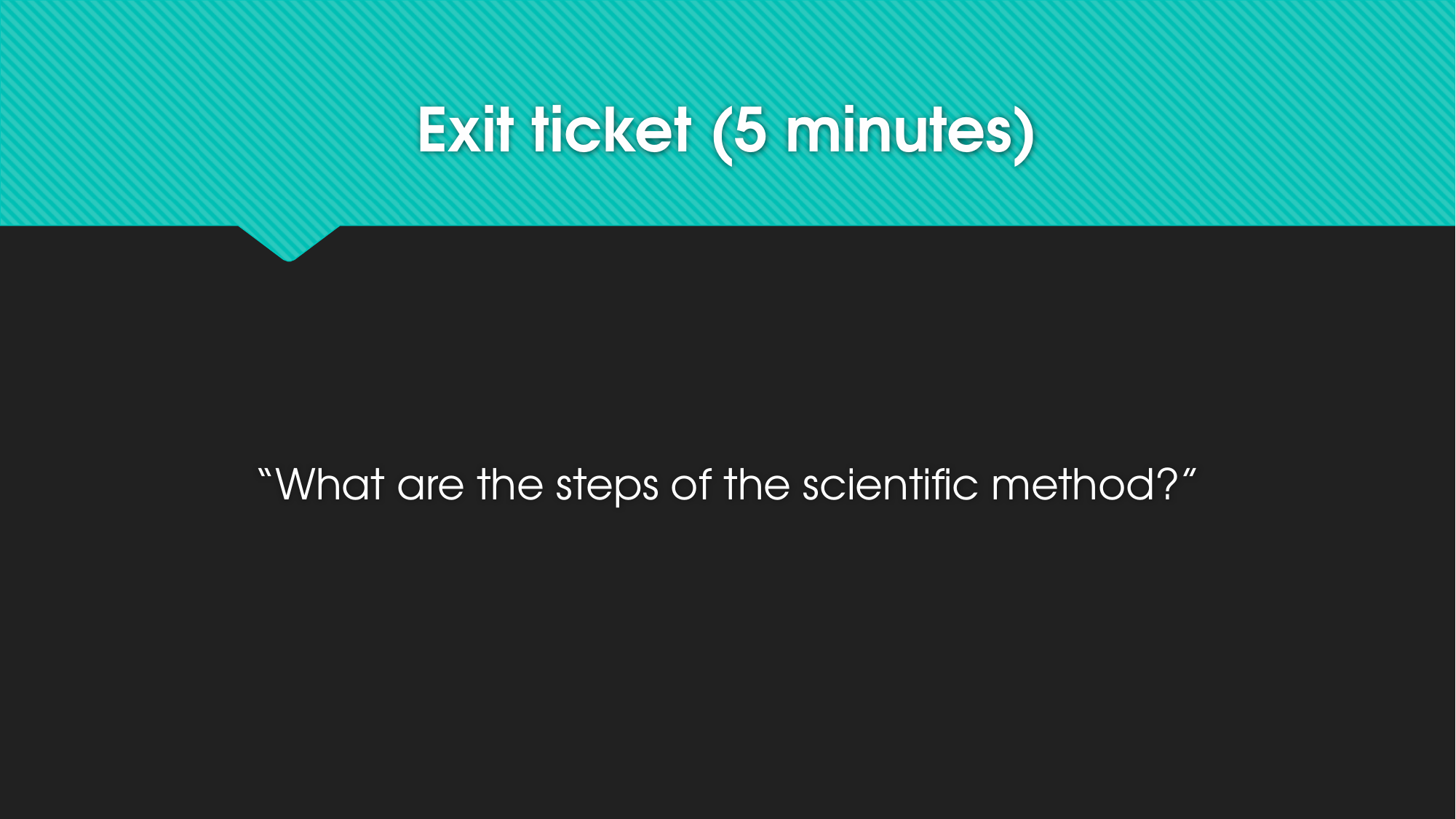

# Exit ticket (5 minutes)
“What are the steps of the scientific method?”